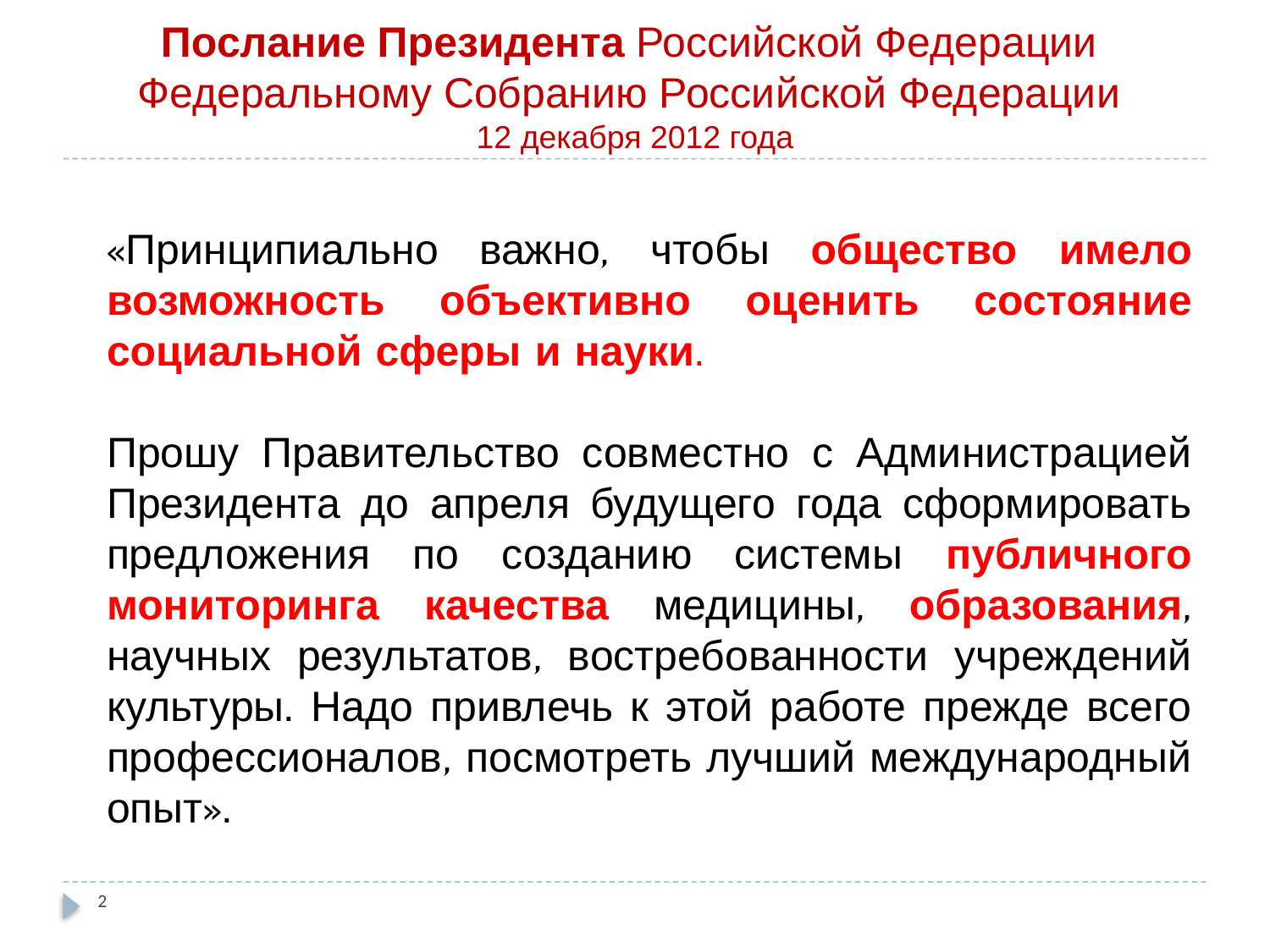

# Послание Президента Российской Федерации Федеральному Собранию Российской Федерации 12 декабря 2012 года
«Принципиально важно, чтобы общество имело возможность объективно оценить состояние социальной сферы и науки.

Прошу Правительство совместно с Администрацией Президента до апреля будущего года сформировать предложения по созданию системы публичного мониторинга качества медицины, образования, научных результатов, востребованности учреждений культуры. Надо привлечь к этой работе прежде всего профессионалов, посмотреть лучший международный опыт».
2